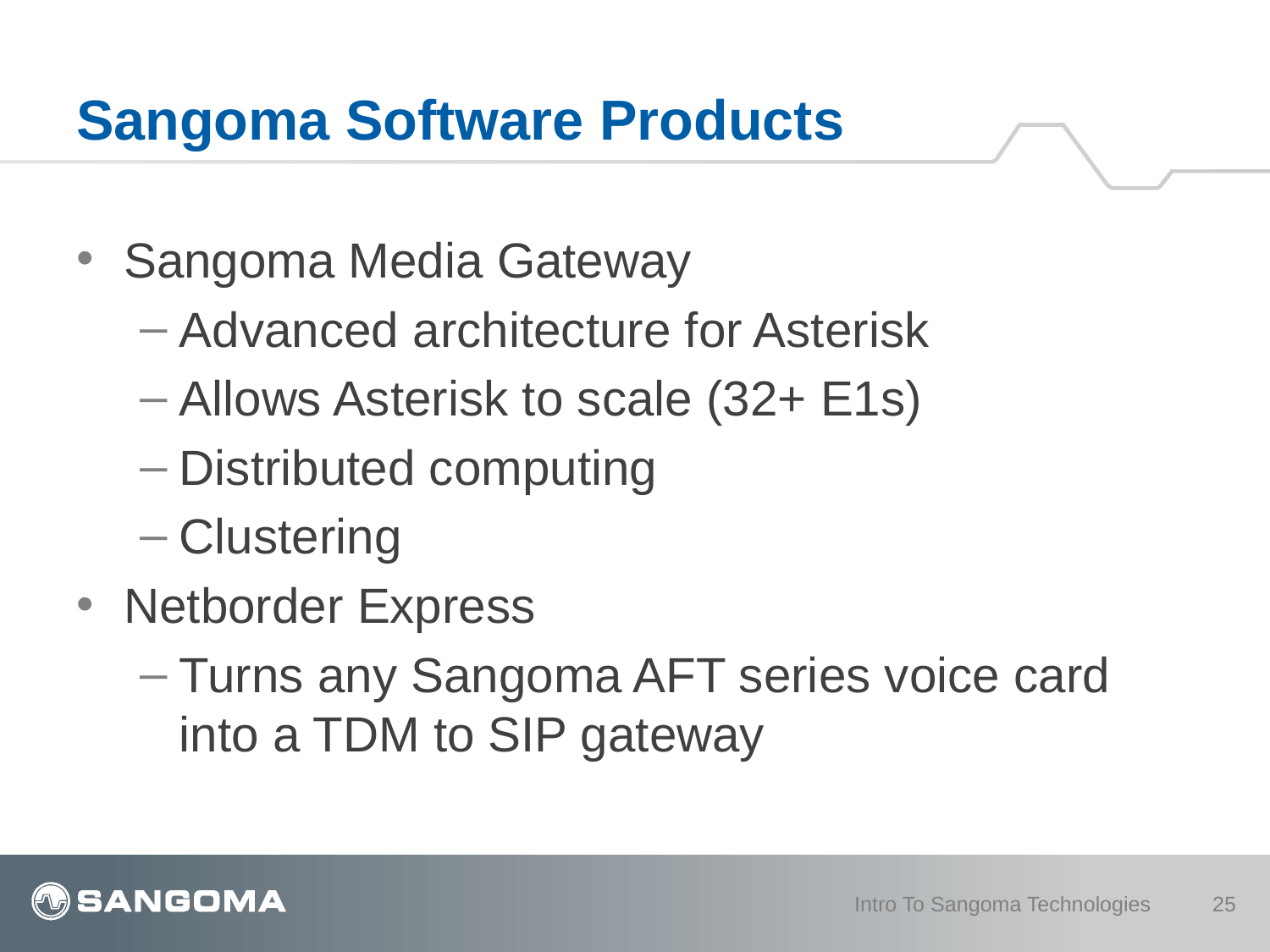

# Sangoma Software Products
Sangoma Media Gateway
Advanced architecture for Asterisk
Allows Asterisk to scale (32+ E1s)
Distributed computing
Clustering
Netborder Express
Turns any Sangoma AFT series voice card into a TDM to SIP gateway

Intro To Sangoma Technologies
25